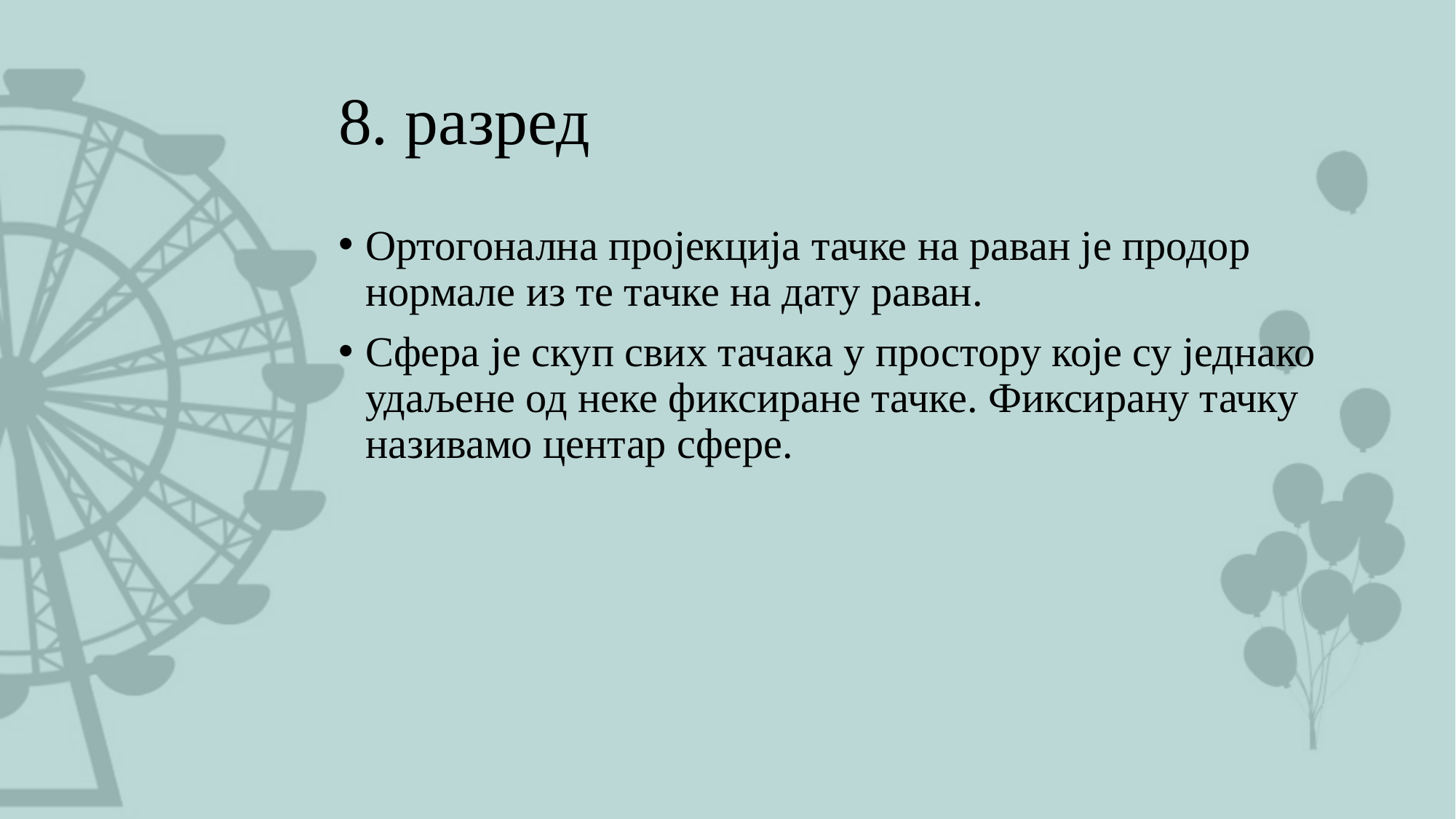

# 8. разред
Ортогонална пројекција тачке на раван је продор нормале из те тачке на дату раван.
Сфера је скуп свих тачака у простору које су једнако удаљене од неке фиксиране тачке. Фиксирану тачку називамо центар сфере.